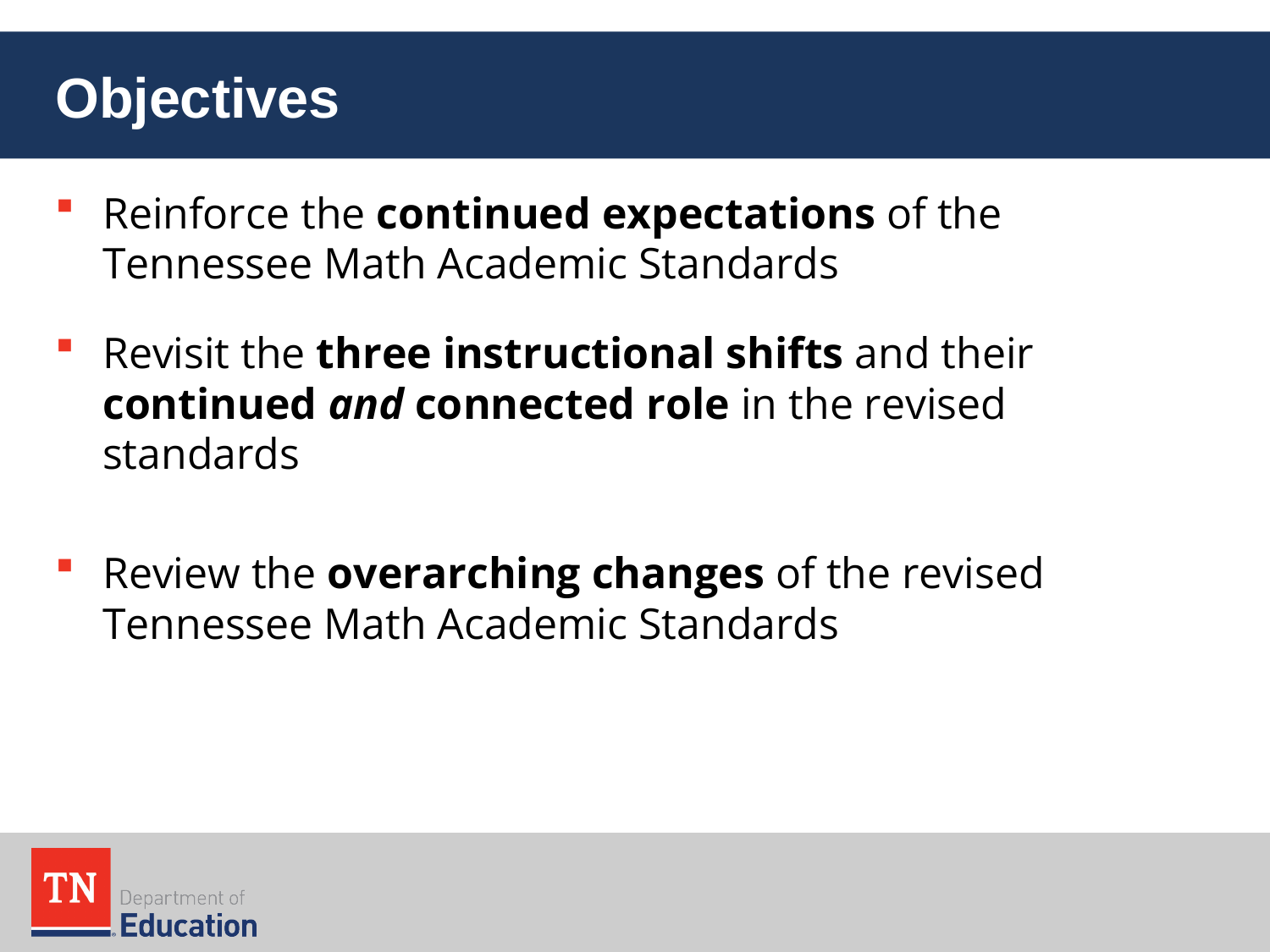

# Objectives
Reinforce the continued expectations of the Tennessee Math Academic Standards

Revisit the three instructional shifts and their continued and connected role in the revised standards

Review the overarching changes of the revised Tennessee Math Academic Standards